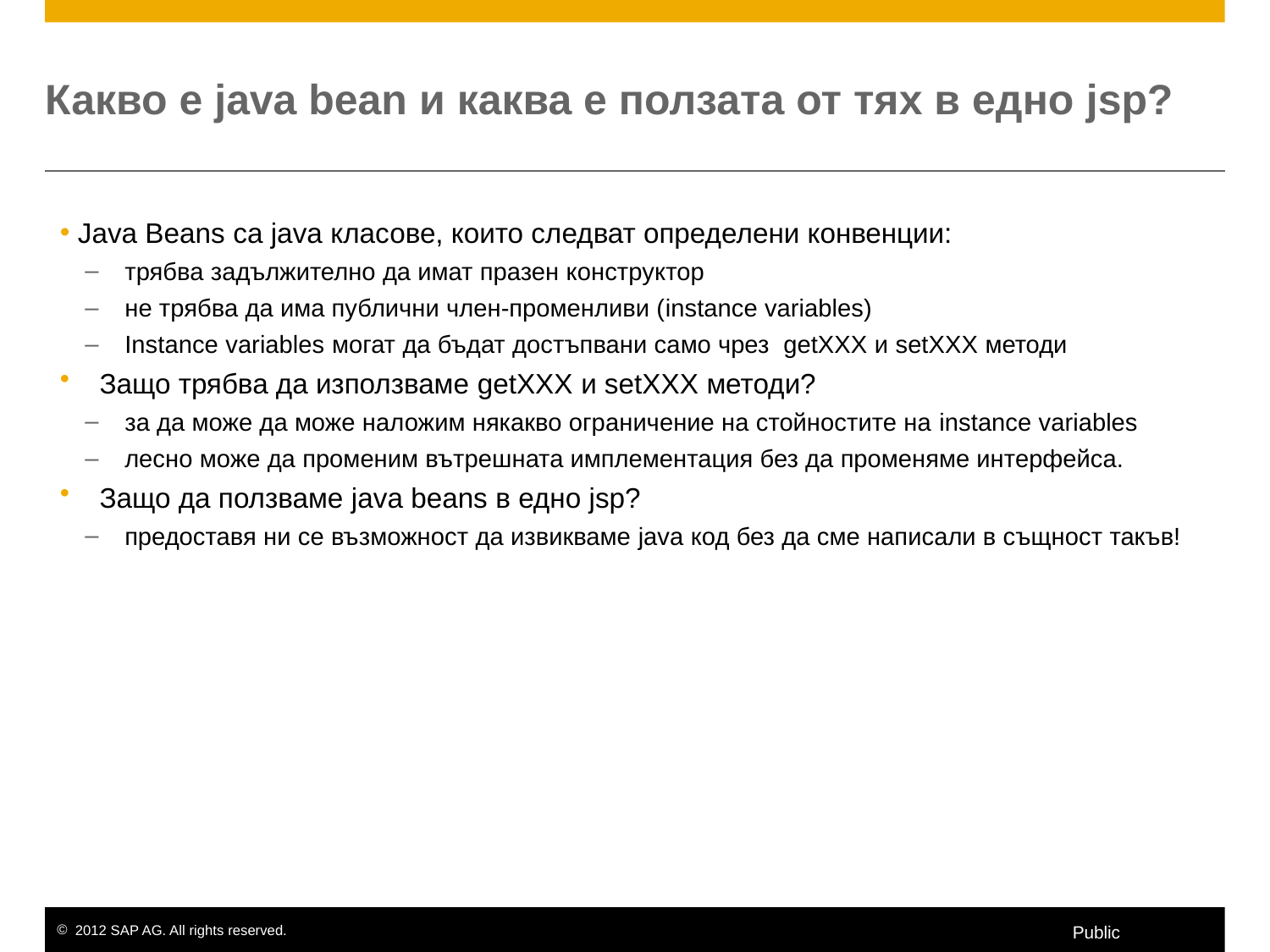

# Какво е java bean и каква е ползата от тях в едно jsp?
 Java Beans са java класове, които следват определени конвенции:
трябва задължително да имат празен конструктор
не трябва да има публични член-променливи (instance variables)
Instance variables могат да бъдат достъпвани само чрез  getXXX и setXXX методи
Защо трябва да използваме getXXX и setXXX методи?
за да може да може наложим някакво ограничение на стойностите на instance variables
лесно може да променим вътрешната имплементация без да променяме интерфейса.
Защо да ползваме java beans в едно jsp?
предоставя ни се възможност да извикваме java код без да сме написали в същност такъв!